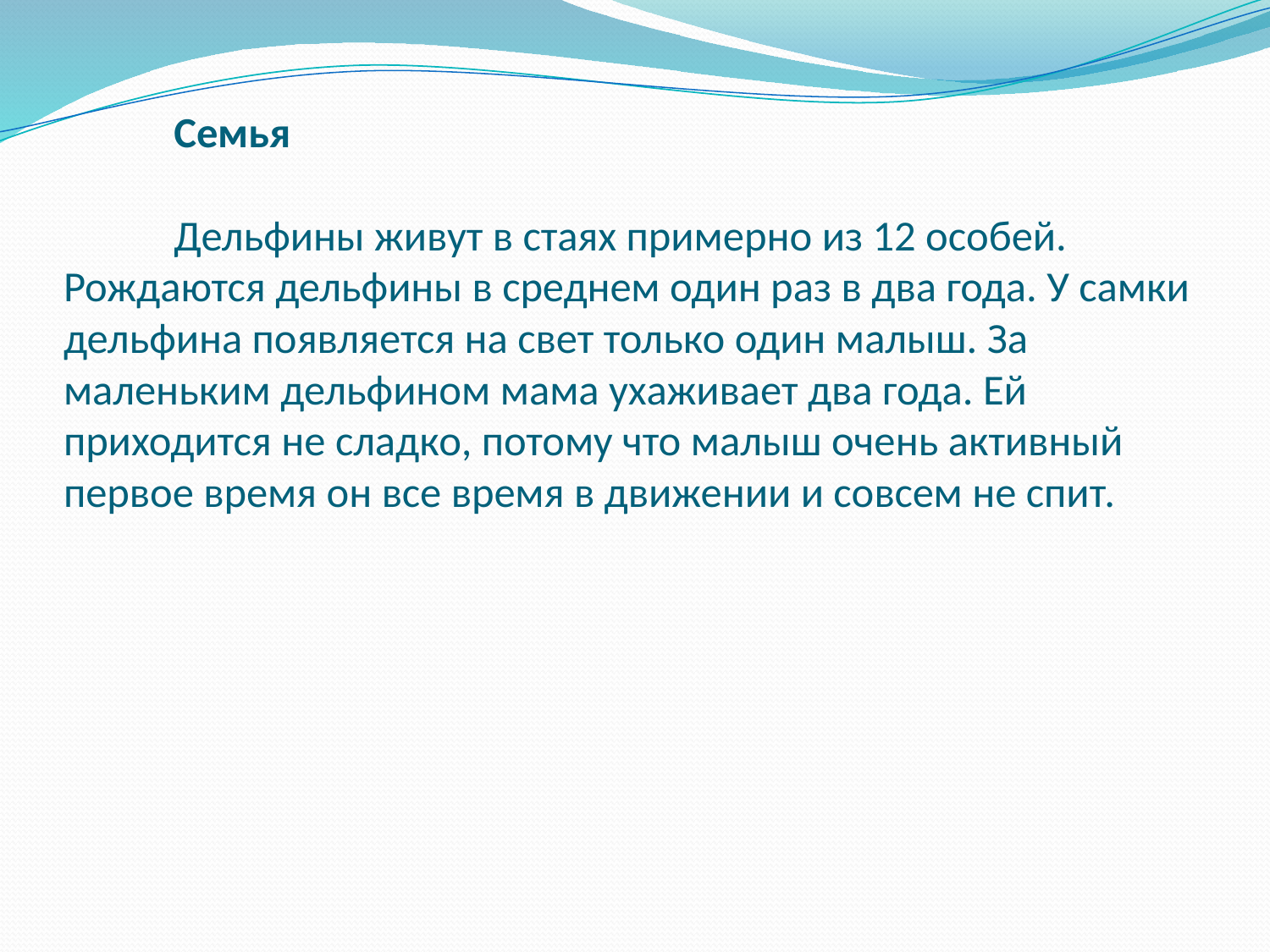

# Семья Дельфины живут в стаях примерно из 12 особей. Рождаются дельфины в среднем один раз в два года. У самки дельфина появляется на свет только один малыш. За маленьким дельфином мама ухаживает два года. Ей приходится не сладко, потому что малыш очень активный первое время он все время в движении и совсем не спит.